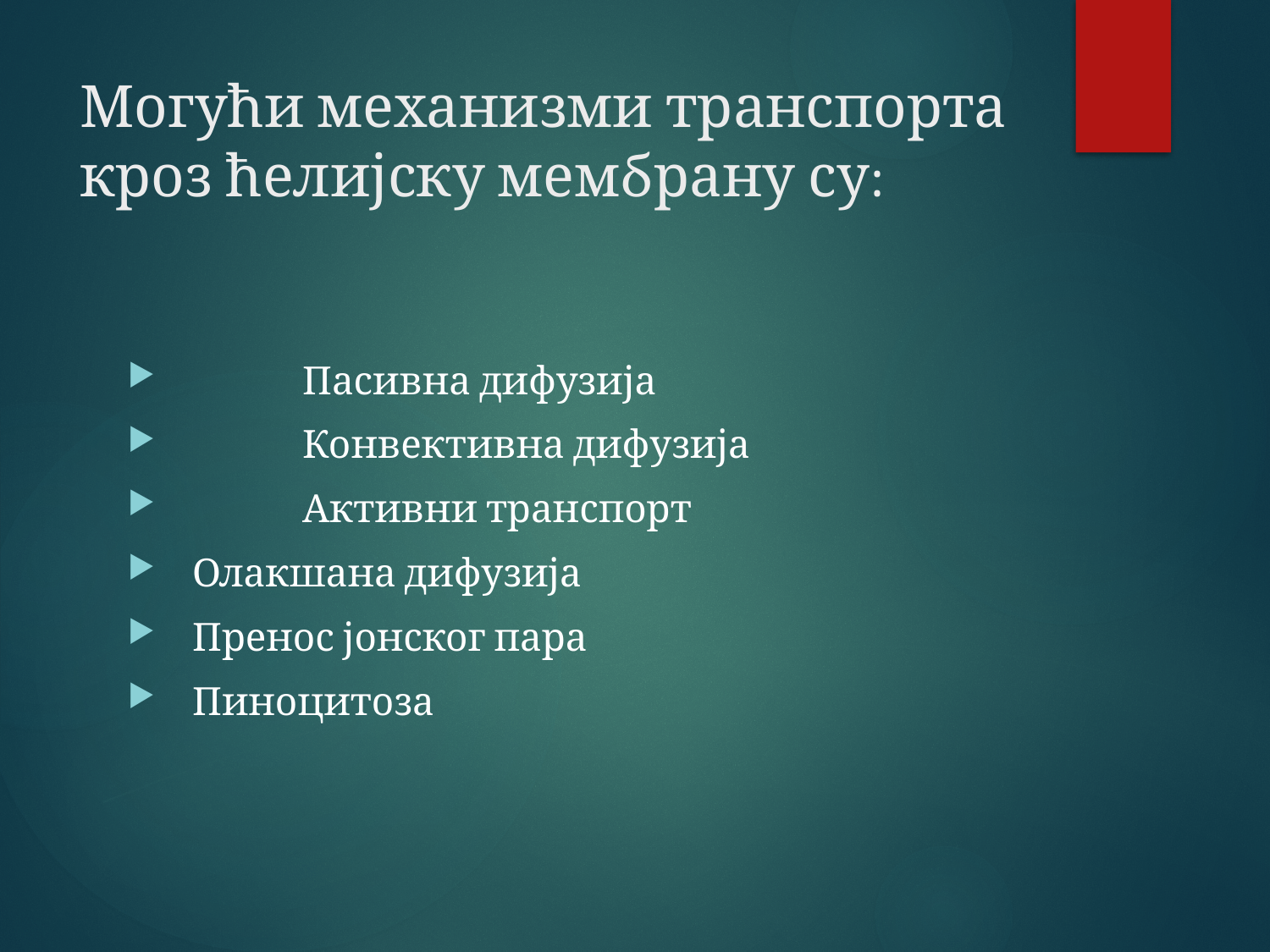

# Могући механизми транспорта кроз ћелијску мембрану су:

	Пасивна дифузија
	Конвективна дифузија
	Активни транспорт
  Олакшана дифузија
  Пренос јонског пара
  Пиноцитоза